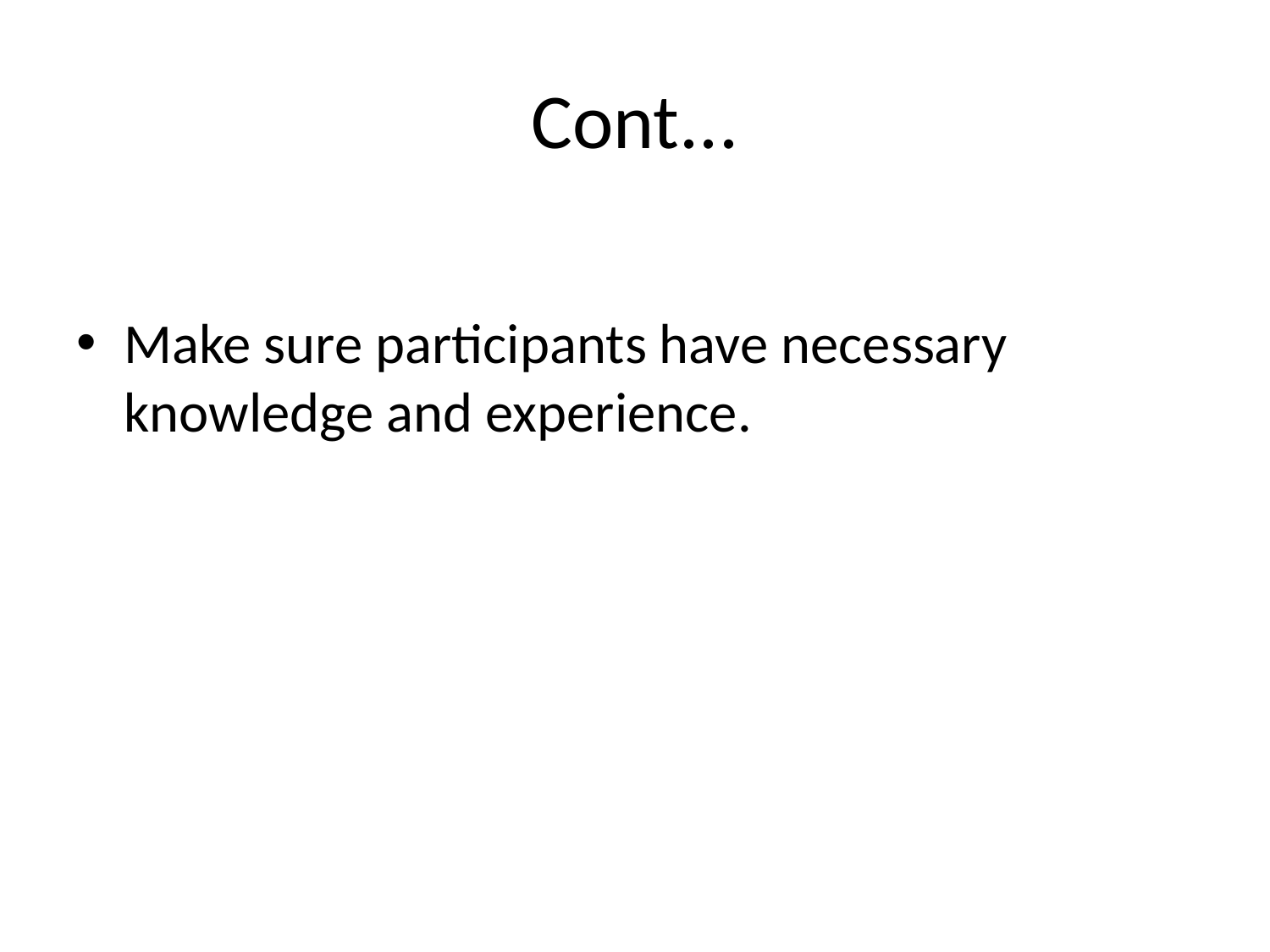

# Cont...

Make sure participants have necessary knowledge and experience.